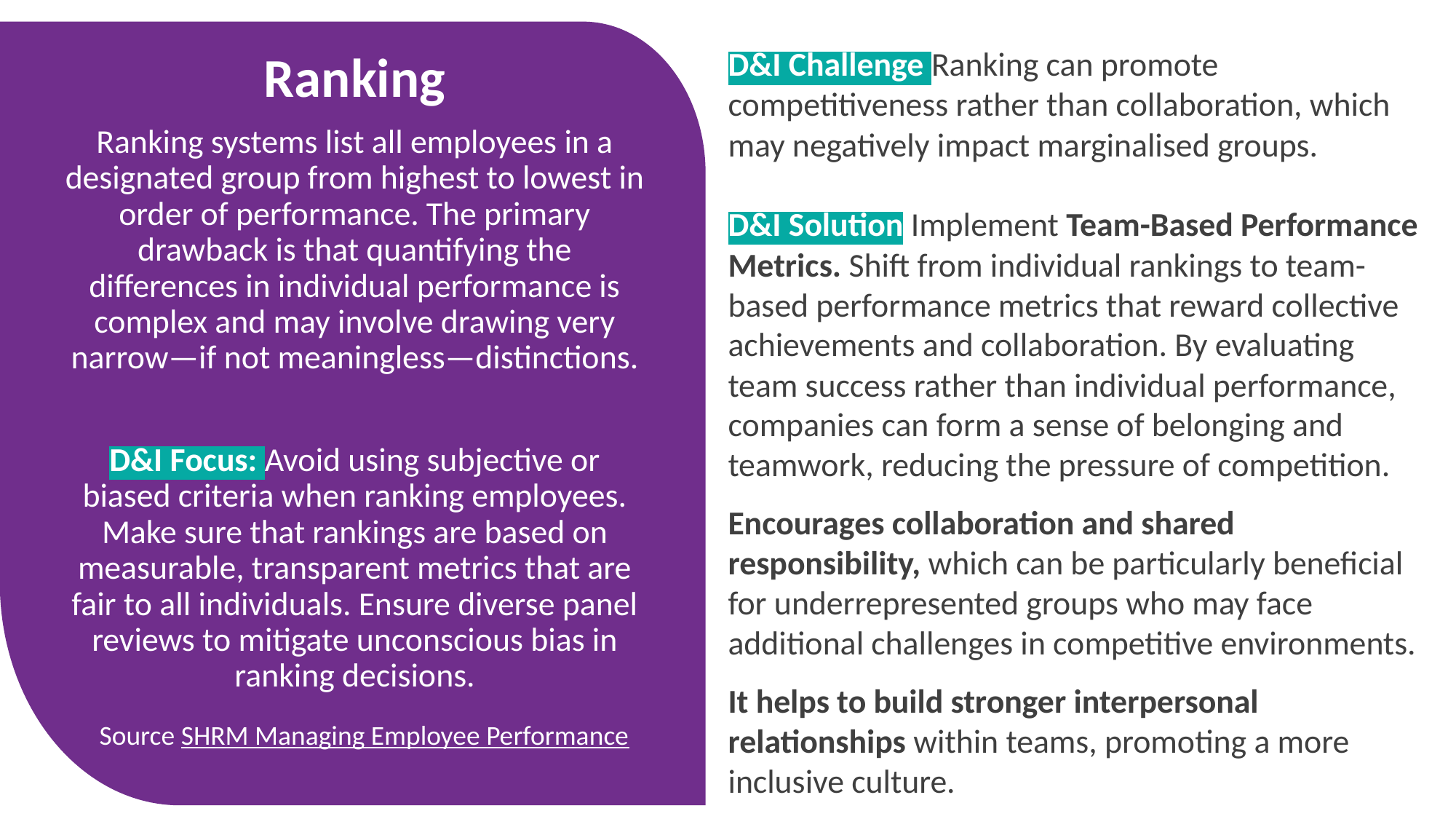

D&I Challenge Ranking can promote competitiveness rather than collaboration, which may negatively impact marginalised groups.

D&I Solution Implement Team-Based Performance Metrics. Shift from individual rankings to team-based performance metrics that reward collective achievements and collaboration. By evaluating team success rather than individual performance, companies can form a sense of belonging and teamwork, reducing the pressure of competition.

Encourages collaboration and shared responsibility, which can be particularly beneficial for underrepresented groups who may face additional challenges in competitive environments.

It helps to build stronger interpersonal relationships within teams, promoting a more inclusive culture.
Ranking
Ranking systems list all employees in a designated group from highest to lowest in order of performance. The primary drawback is that quantifying the differences in individual performance is complex and may involve drawing very narrow—if not meaningless—distinctions.

D&I Focus: Avoid using subjective or biased criteria when ranking employees. Make sure that rankings are based on measurable, transparent metrics that are fair to all individuals. Ensure diverse panel reviews to mitigate unconscious bias in ranking decisions.

Source SHRM Managing Employee Performance